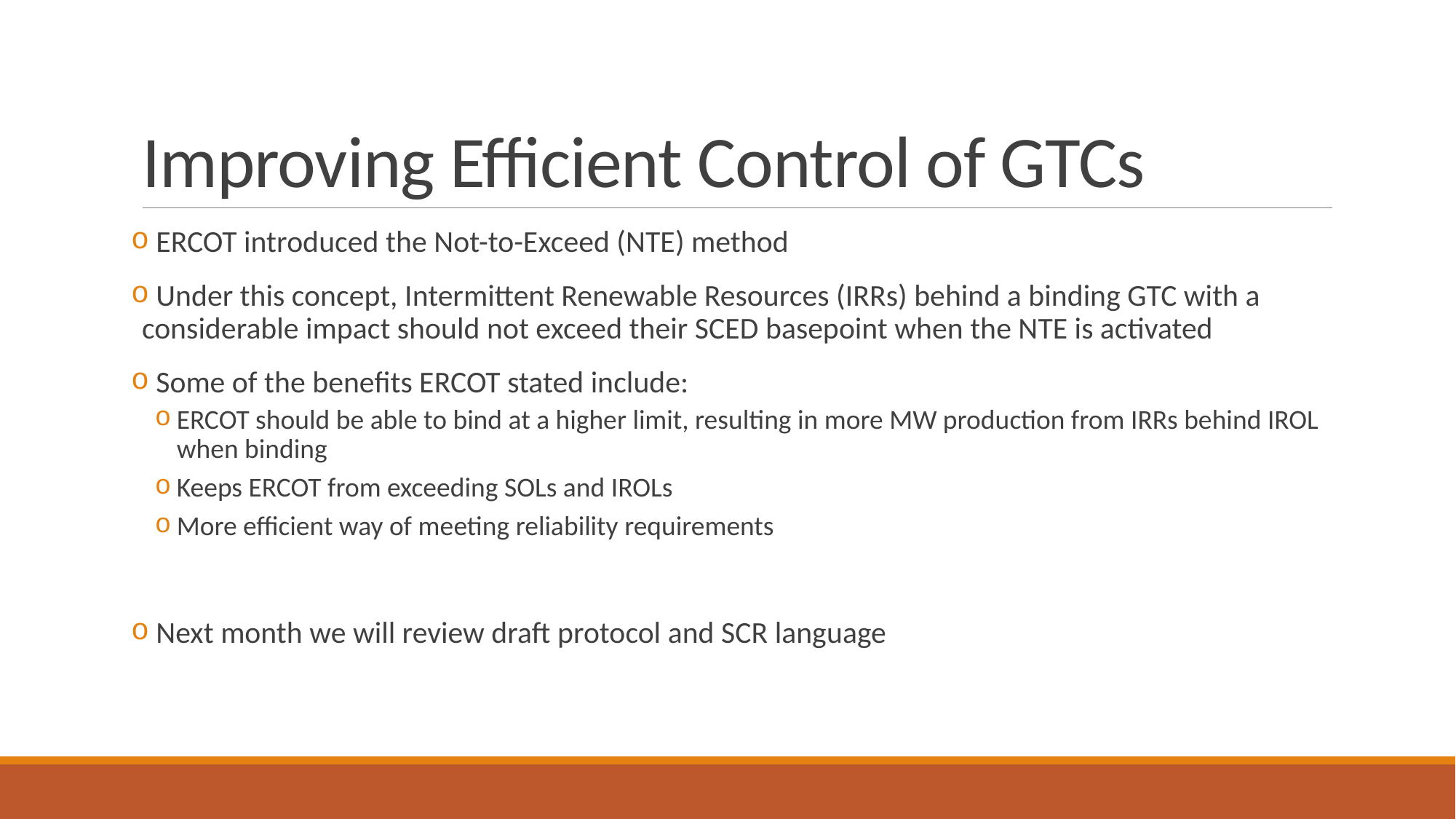

# Improving Efficient Control of GTCs
 ERCOT introduced the Not-to-Exceed (NTE) method
 Under this concept, Intermittent Renewable Resources (IRRs) behind a binding GTC with a considerable impact should not exceed their SCED basepoint when the NTE is activated
 Some of the benefits ERCOT stated include:
ERCOT should be able to bind at a higher limit, resulting in more MW production from IRRs behind IROL when binding
Keeps ERCOT from exceeding SOLs and IROLs
More efficient way of meeting reliability requirements

 Next month we will review draft protocol and SCR language